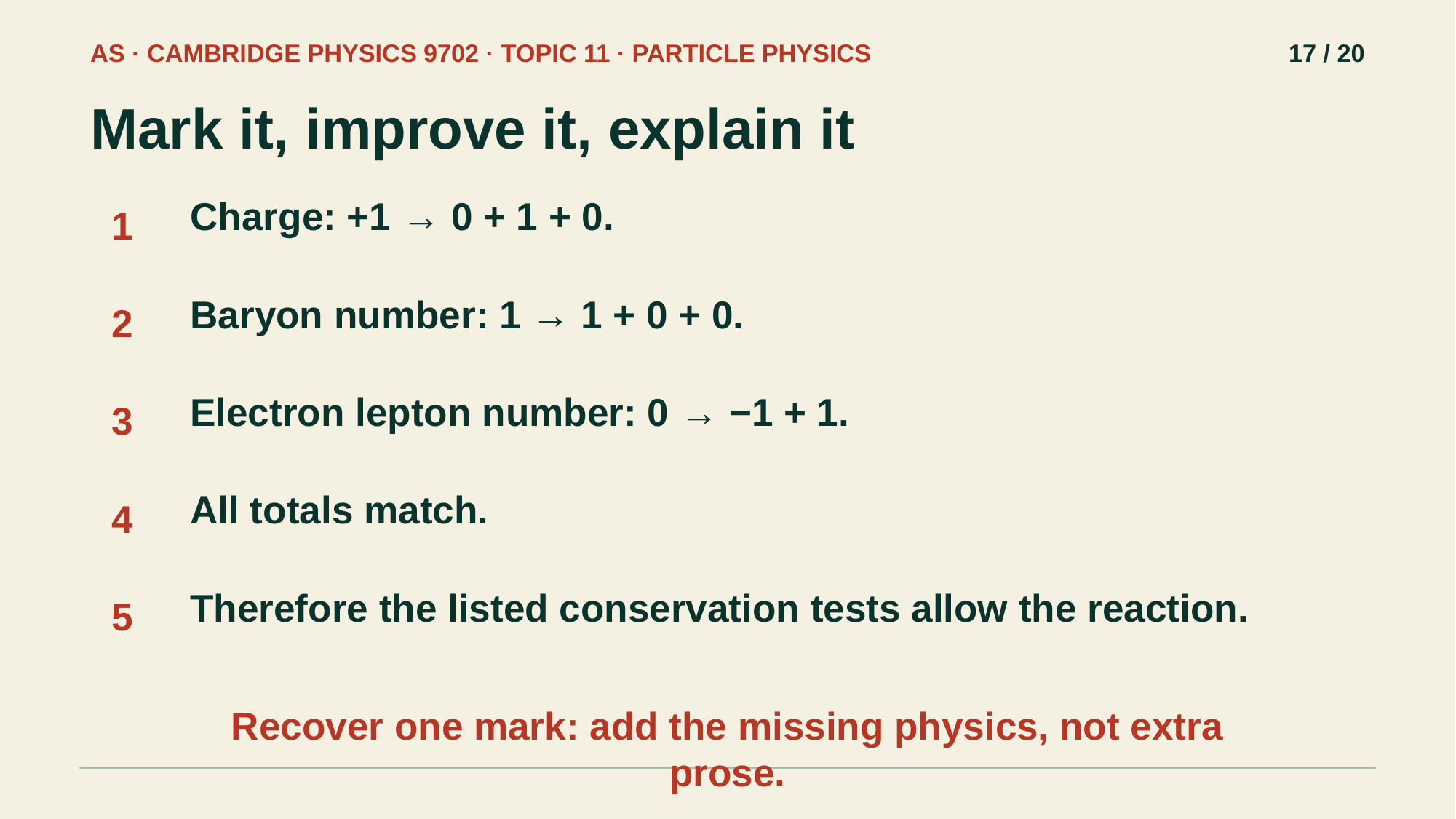

AS · CAMBRIDGE PHYSICS 9702 · TOPIC 11 · PARTICLE PHYSICS
17 / 20
Mark it, improve it, explain it
Charge: +1 → 0 + 1 + 0.
1
Baryon number: 1 → 1 + 0 + 0.
2
Electron lepton number: 0 → −1 + 1.
3
All totals match.
4
Therefore the listed conservation tests allow the reaction.
5
Recover one mark: add the missing physics, not extra prose.